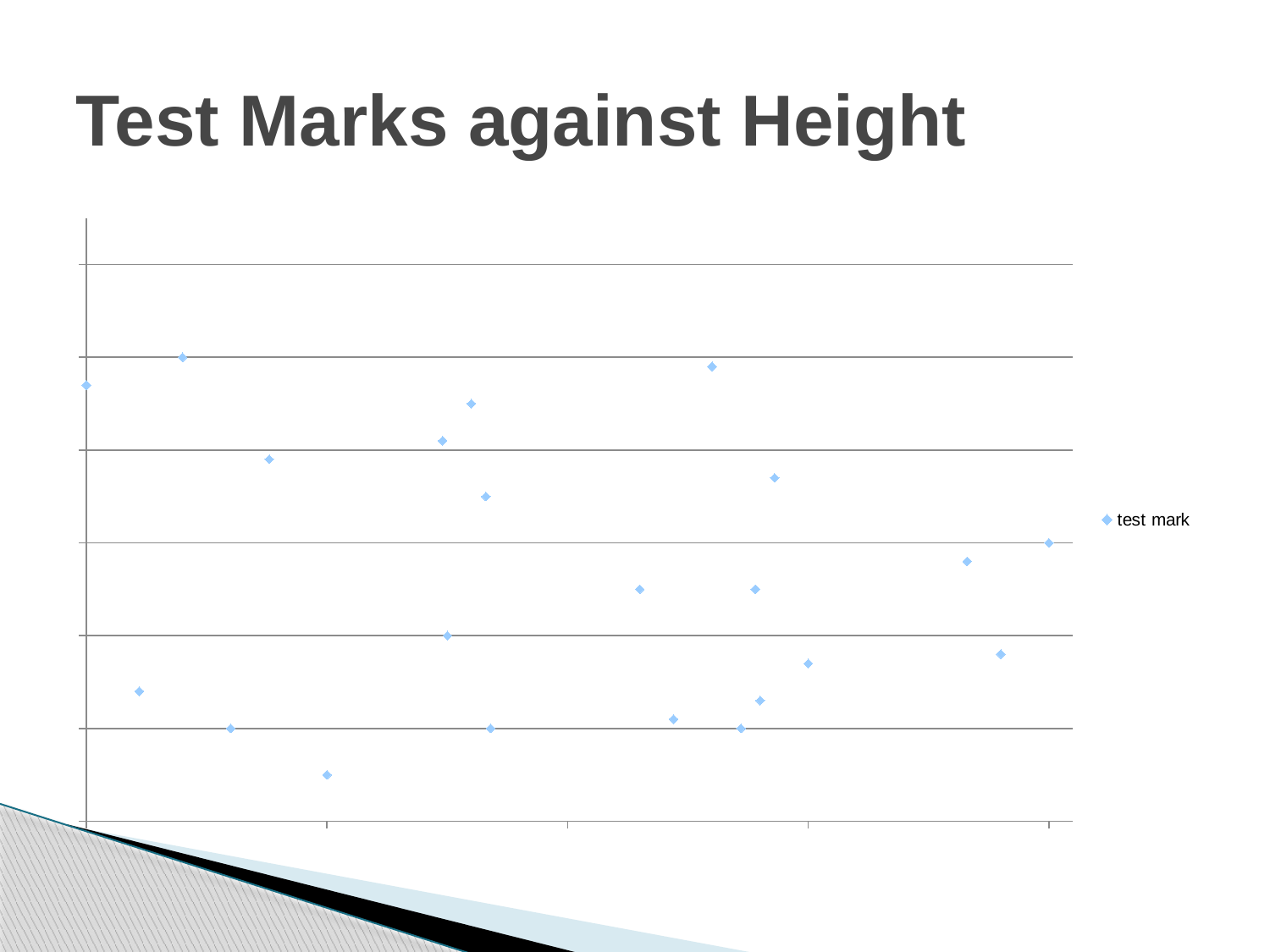

# Test Marks against Height

### Chart

| Category | test mark |
|---|---|